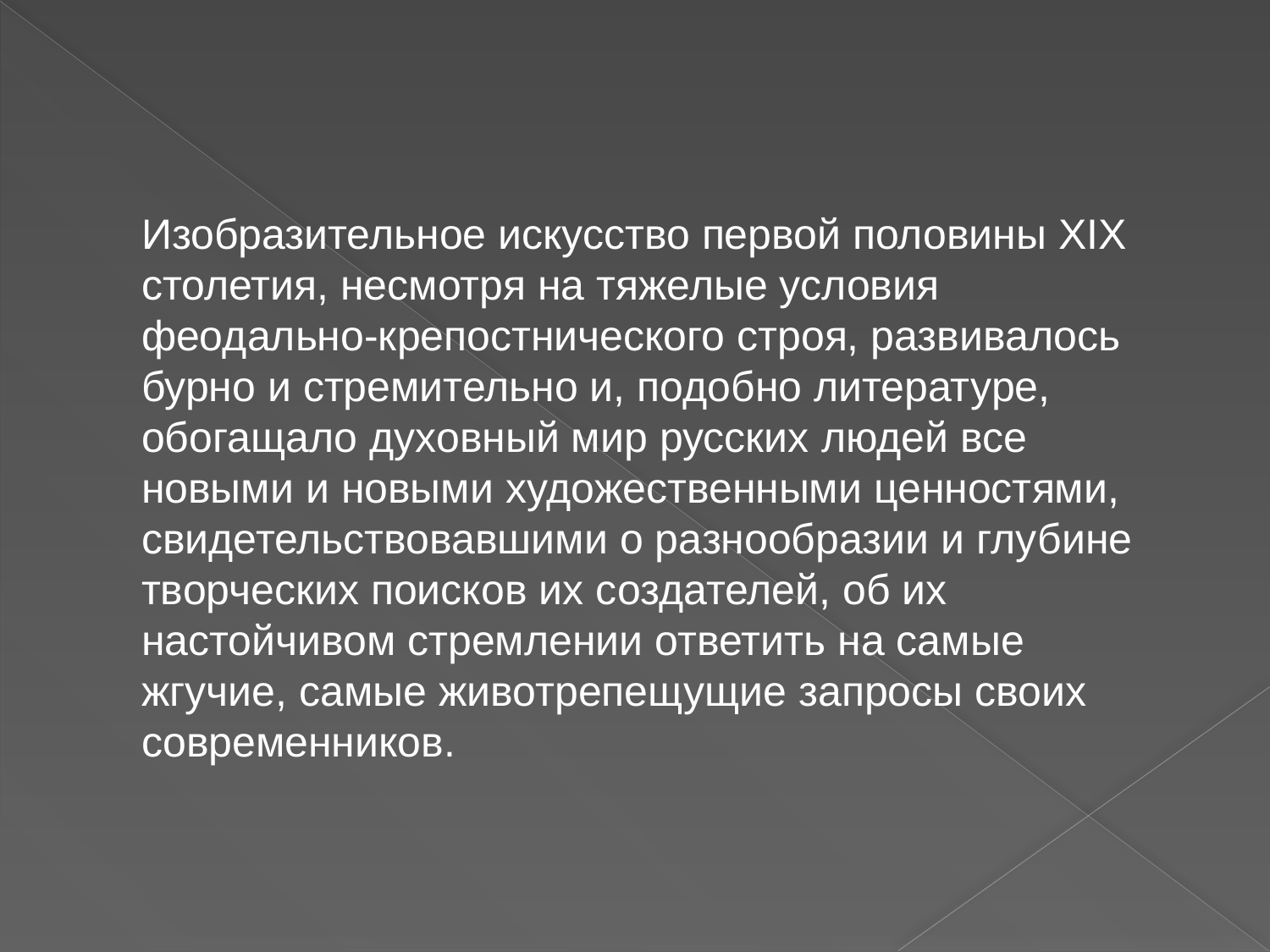

Изобразительное искусство первой половины XIX столетия, несмотря на тяжелые условия феодально-крепостнического строя, развивалось бурно и стремительно и, подобно литературе, обогащало духовный мир русских людей все новыми и новыми художественными ценностями, свидетельствовавшими о разнообразии и глубине творческих поисков их создателей, об их настойчивом стремлении ответить на самые жгучие, самые животрепещущие запросы своих современников.